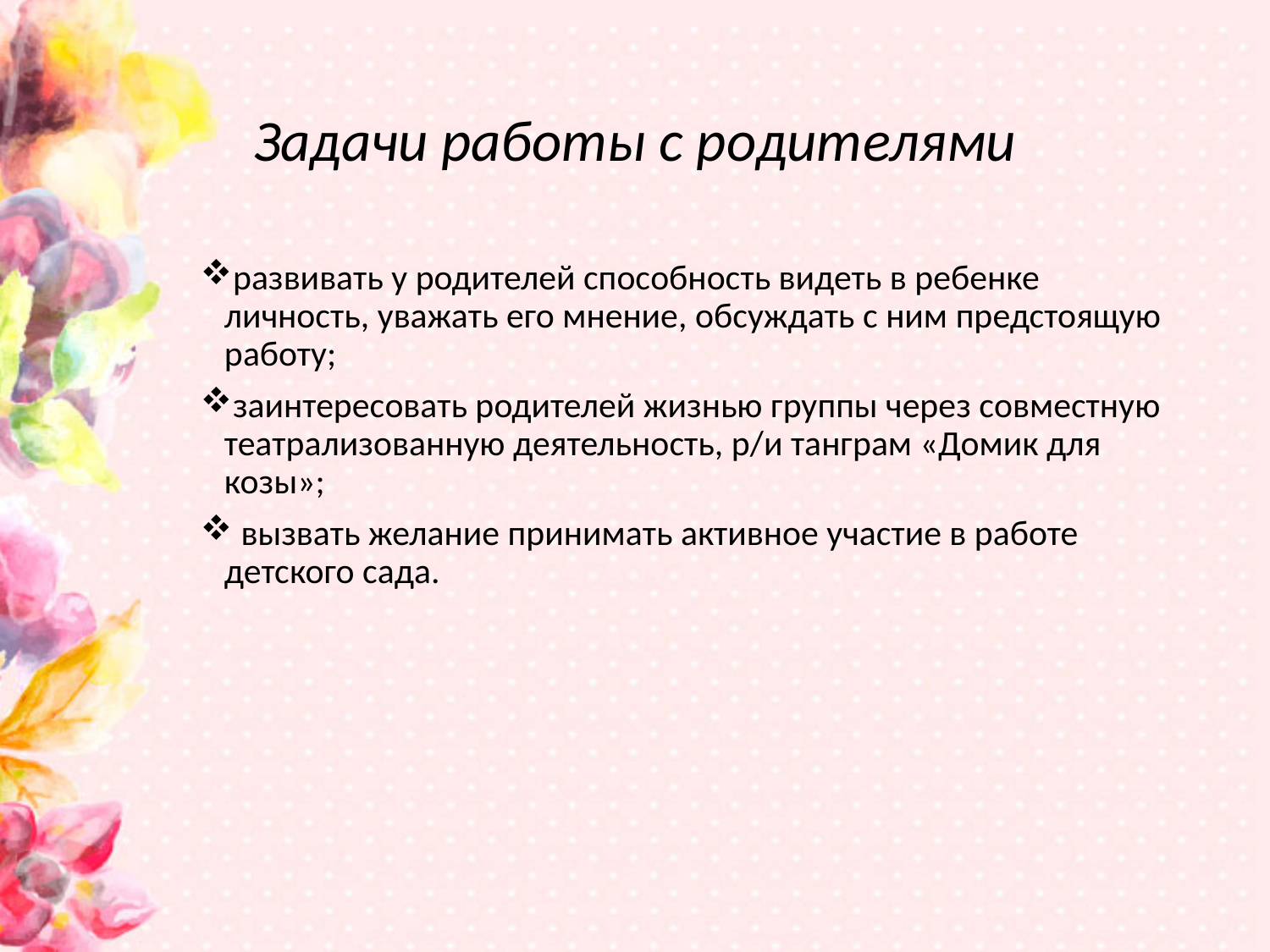

# Задачи работы с родителями
развивать у родителей способность видеть в ребенке личность, уважать его мнение, обсуждать с ним предстоящую работу;
заинтересовать родителей жизнью группы через совместную театрализованную деятельность, р/и танграм «Домик для козы»;
 вызвать желание принимать активное участие в работе детского сада.